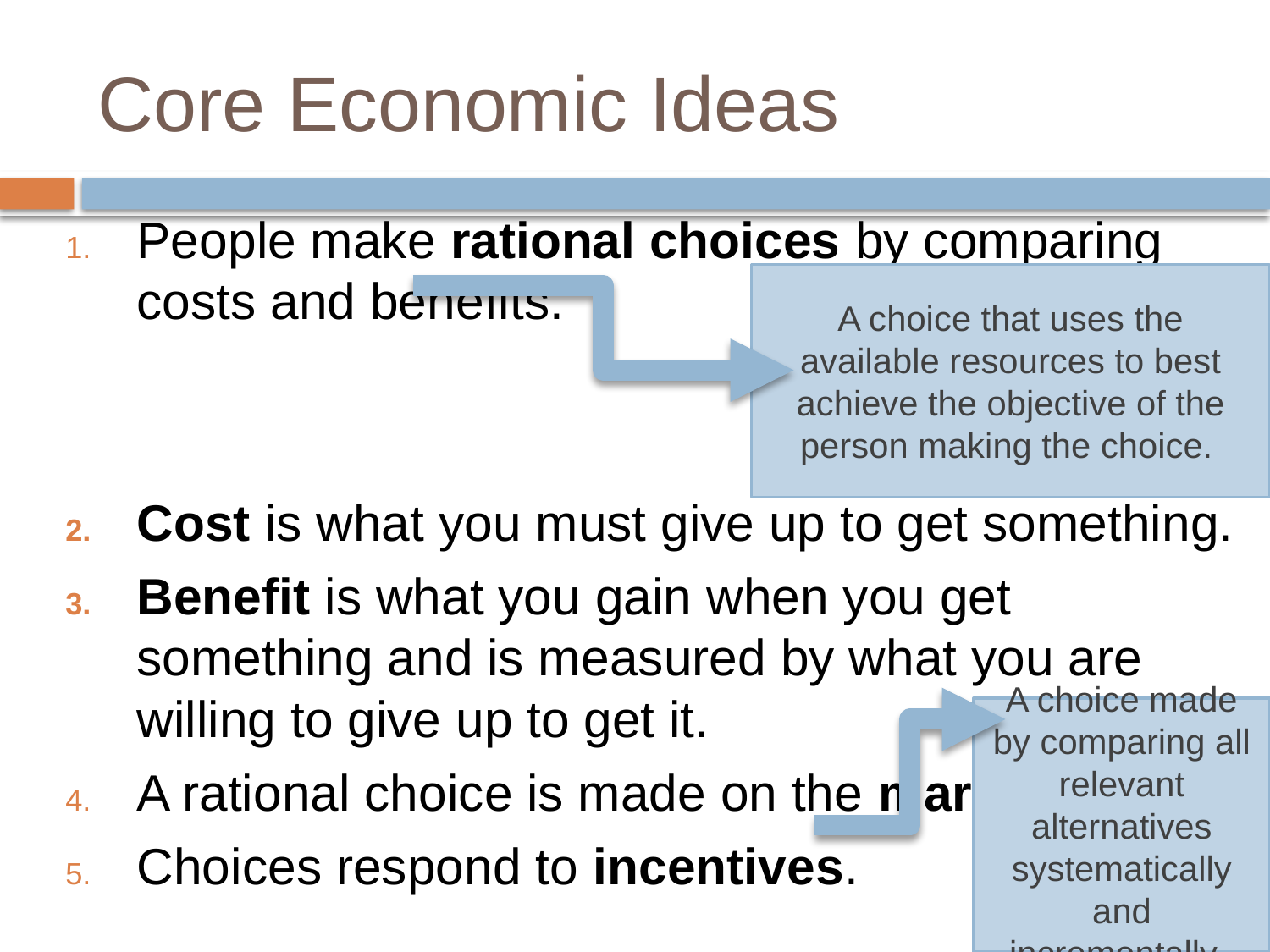

# Core Economic Ideas
People make rational choices by comparing costs and benefits.

Cost is what you must give up to get something.
Benefit is what you gain when you get something and is measured by what you are willing to give up to get it.
A rational choice is made on the margin.
Choices respond to incentives.

A choice that uses the available resources to best achieve the objective of the person making the choice.
A choice made by comparing all relevant alternatives systematically and incrementally.